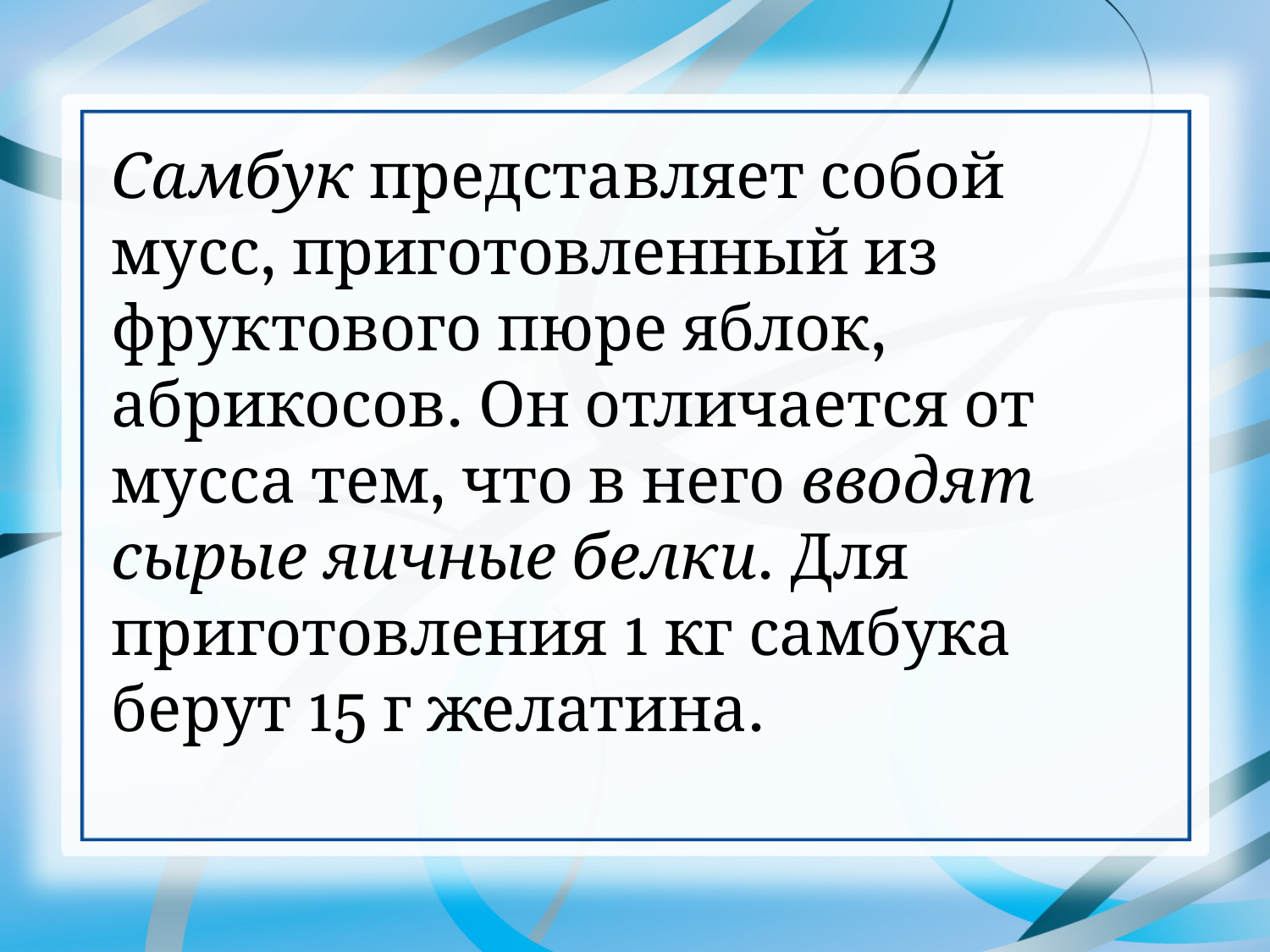

Самбук представляет собой мусс, приготовленный из фруктового пюре яблок, абрикосов. Он отличается от мусса тем, что в него вводят сырые яичные белки. Для приготовления 1 кг самбука берут 15 г желатина.